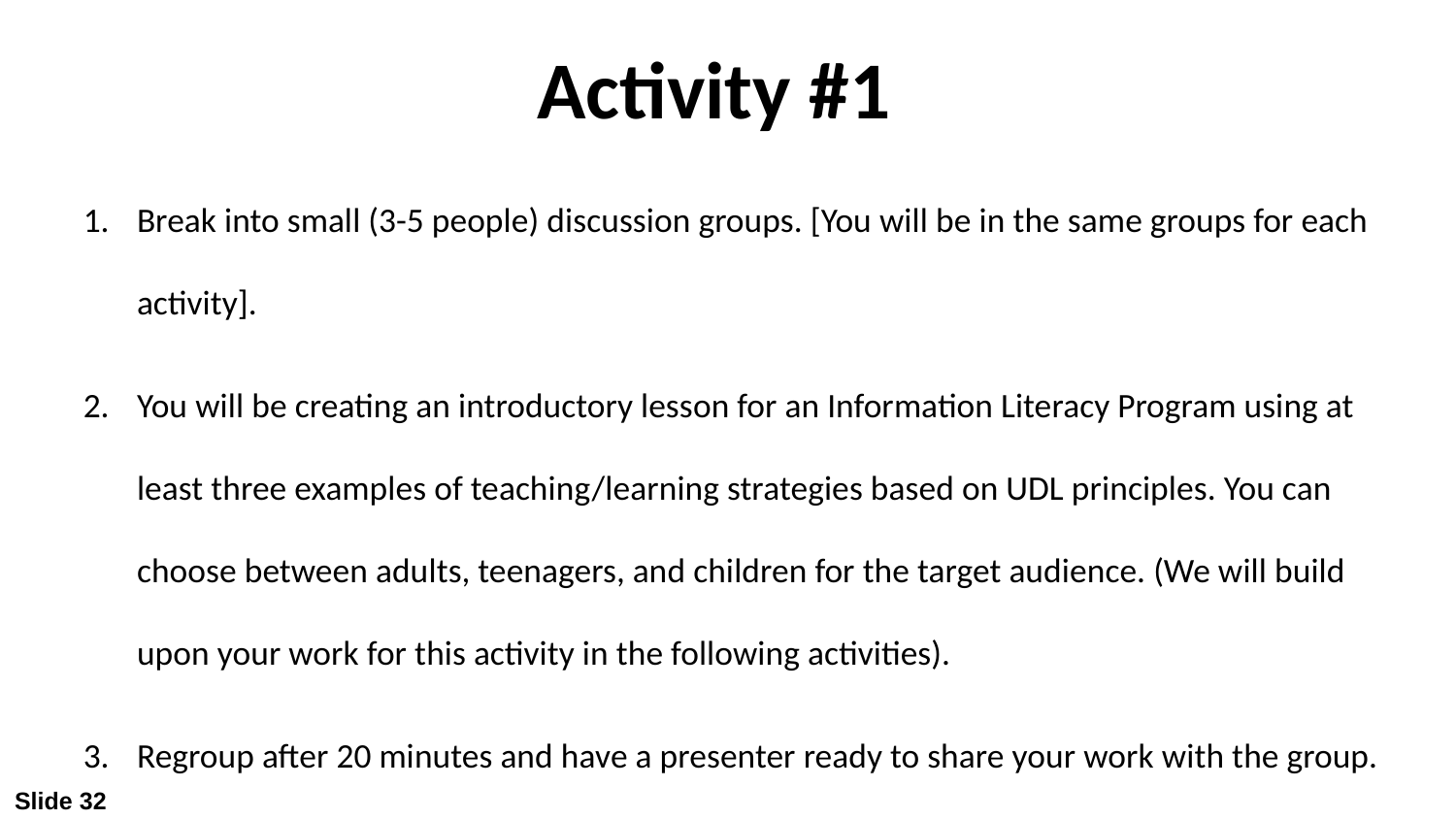

# Activity #1
Break into small (3-5 people) discussion groups. [You will be in the same groups for each activity].
You will be creating an introductory lesson for an Information Literacy Program using at least three examples of teaching/learning strategies based on UDL principles. You can choose between adults, teenagers, and children for the target audience. (We will build upon your work for this activity in the following activities).
Regroup after 20 minutes and have a presenter ready to share your work with the group.
Slide 32